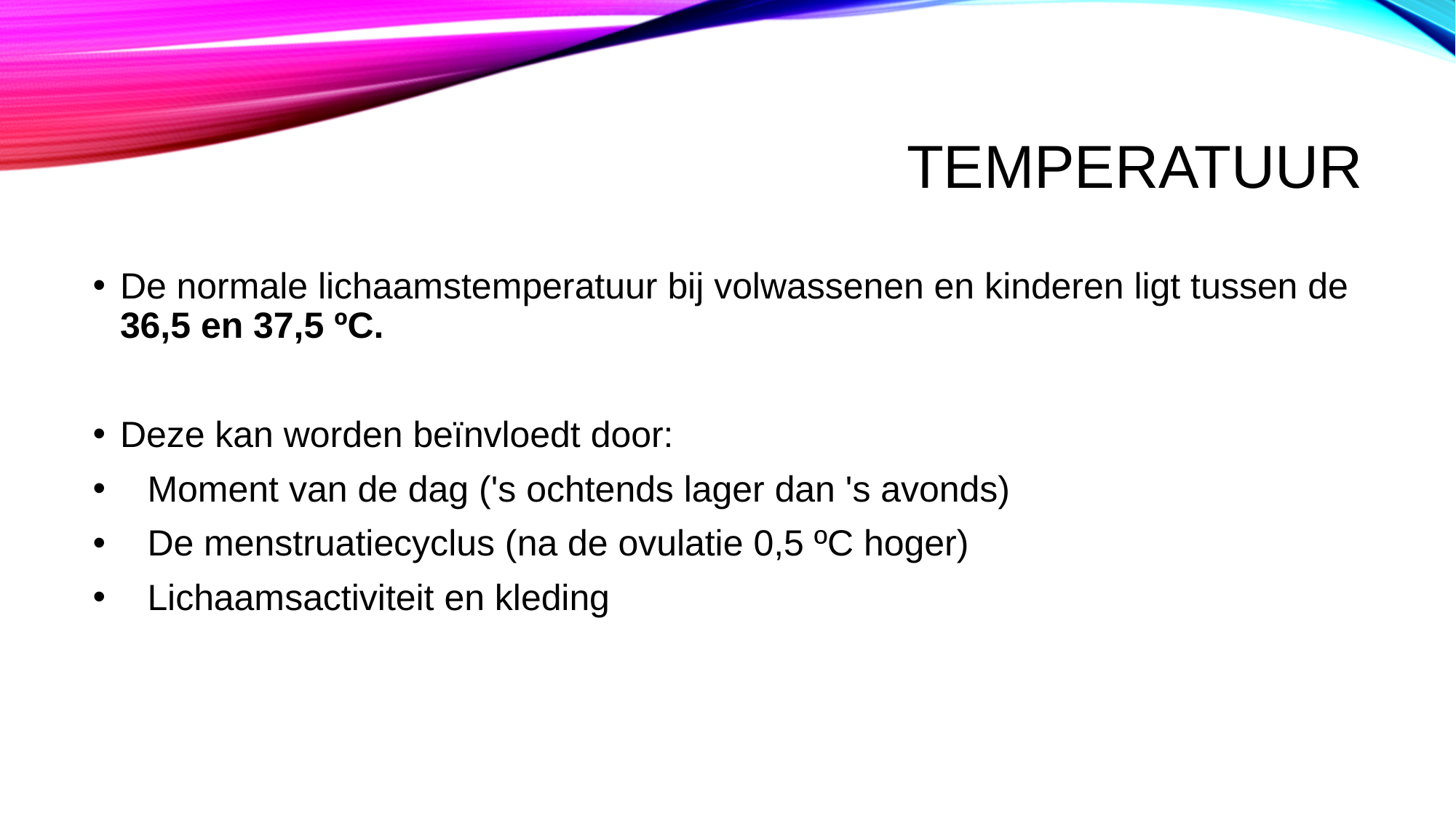

# Temperatuur
De normale lichaamstemperatuur bij volwassenen en kinderen ligt tussen de 36,5 en 37,5 ºC.

Deze kan worden beïnvloedt door:
Moment van de dag ('s ochtends lager dan 's avonds)
De menstruatiecyclus (na de ovulatie 0,5 ºC hoger)
Lichaamsactiviteit en kleding